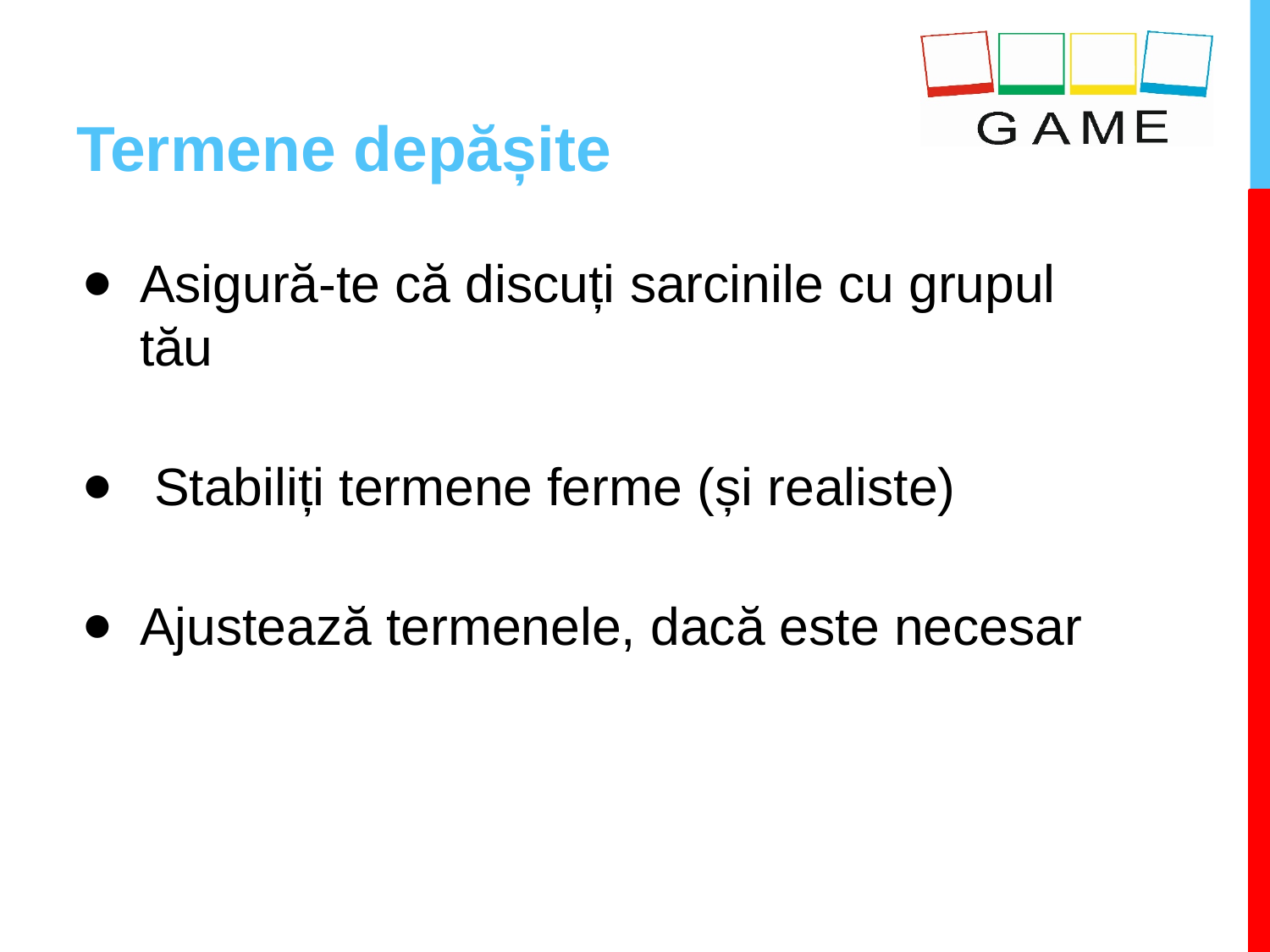

# Termene depășite
Asigură-te că discuți sarcinile cu grupul tău

 Stabiliți termene ferme (și realiste)

Ajustează termenele, dacă este necesar